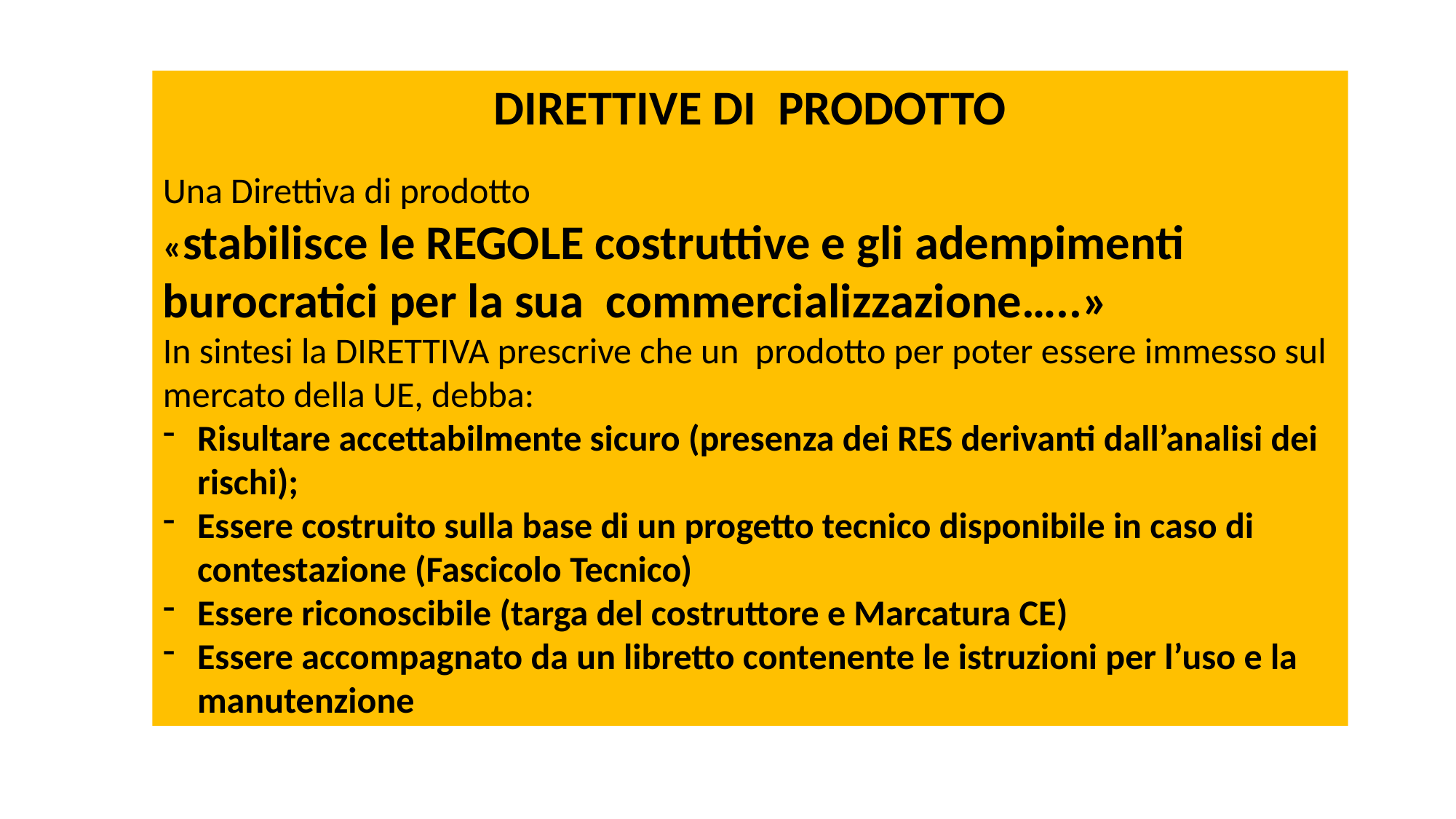

DIRETTIVE DI  PRODOTTO

Una Direttiva di prodotto
«stabilisce le REGOLE costruttive e gli adempimenti burocratici per la sua  commercializzazione…..»
In sintesi la DIRETTIVA prescrive che un  prodotto per poter essere immesso sul mercato della UE, debba:
Risultare accettabilmente sicuro (presenza dei RES derivanti dall’analisi dei rischi);
Essere costruito sulla base di un progetto tecnico disponibile in caso di contestazione (Fascicolo Tecnico)
Essere riconoscibile (targa del costruttore e Marcatura CE)
Essere accompagnato da un libretto contenente le istruzioni per l’uso e la manutenzione